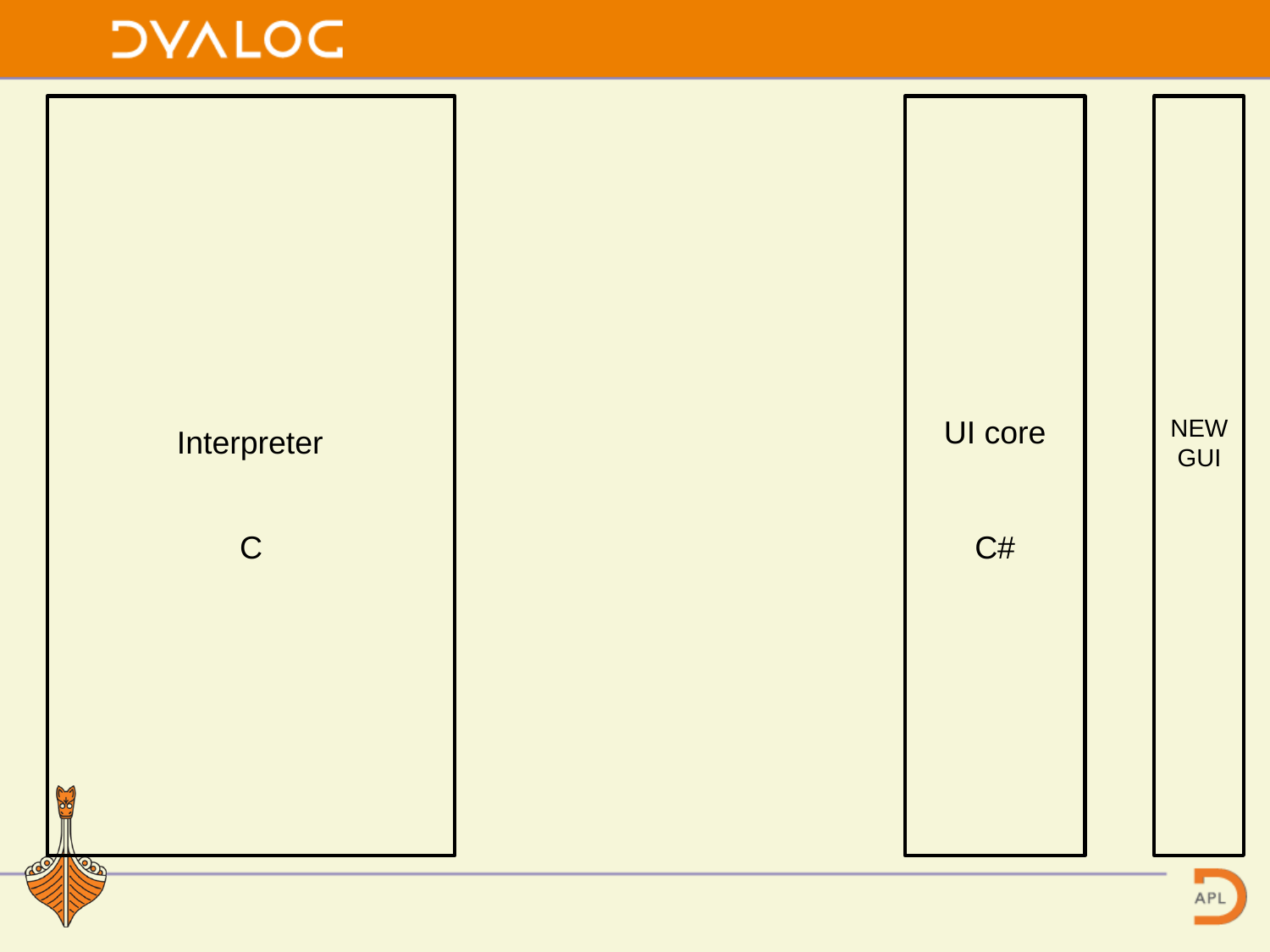

NEW GUI
UI core
Interpreter
C
C#